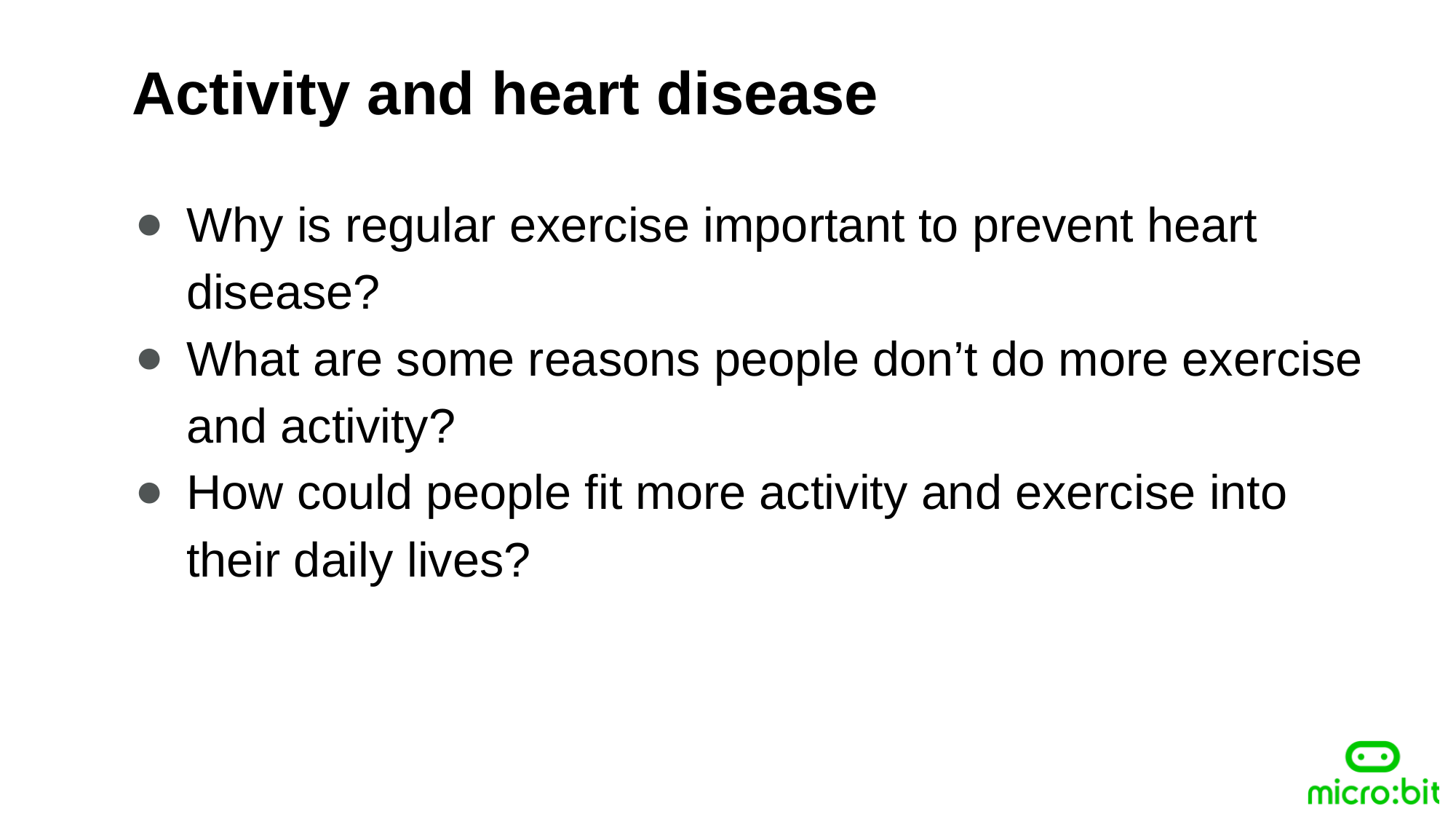

Activity and heart disease

Why is regular exercise important to prevent heart disease?
What are some reasons people don’t do more exercise and activity?
How could people fit more activity and exercise into their daily lives?